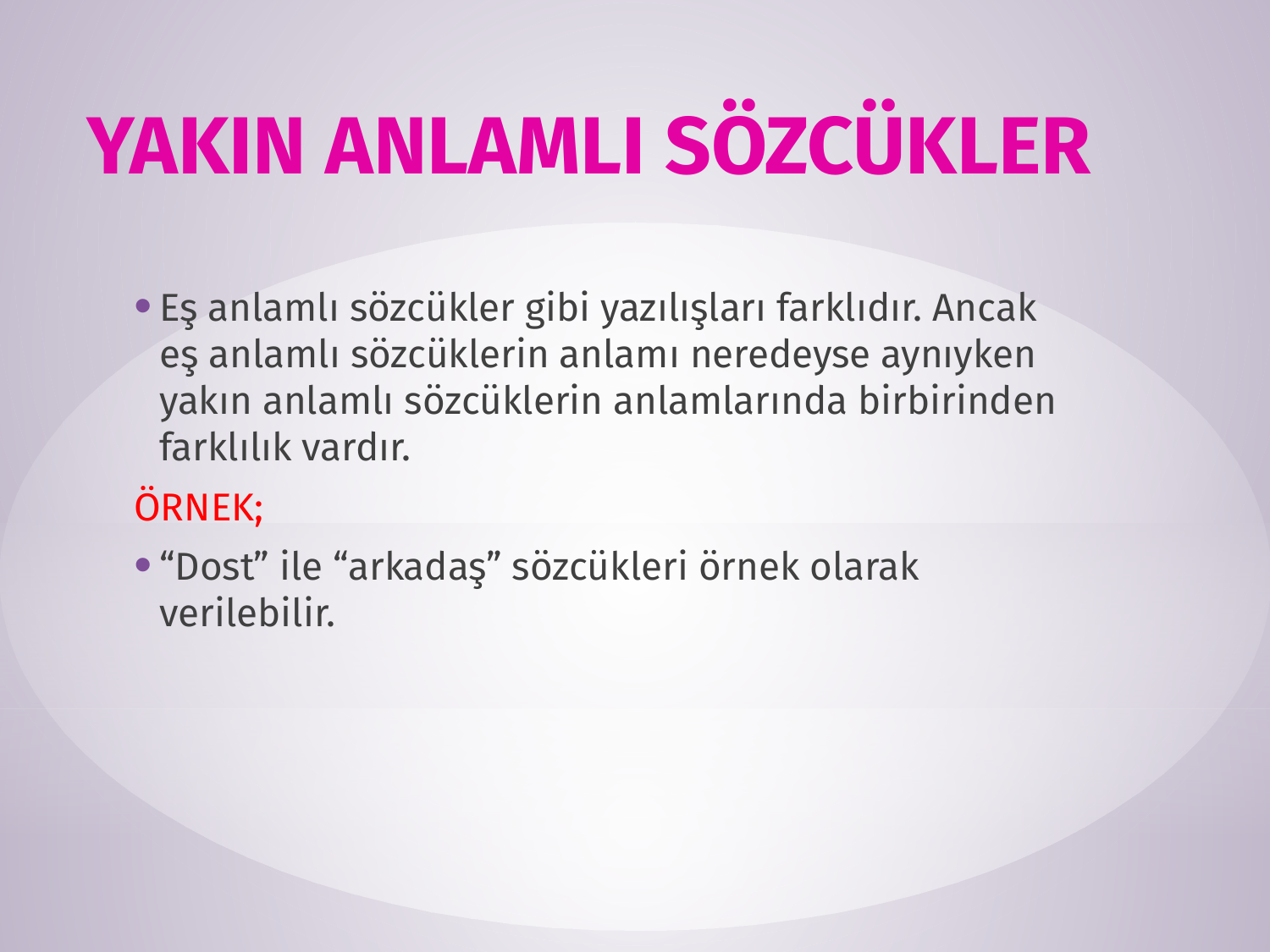

# YAKIN ANLAMLI SÖZCÜKLER
Eş anlamlı sözcükler gibi yazılışları farklıdır. Ancak eş anlamlı sözcüklerin anlamı neredeyse aynıyken yakın anlamlı sözcüklerin anlamlarında birbirinden farklılık vardır.
ÖRNEK;
“Dost” ile “arkadaş” sözcükleri örnek olarak verilebilir.